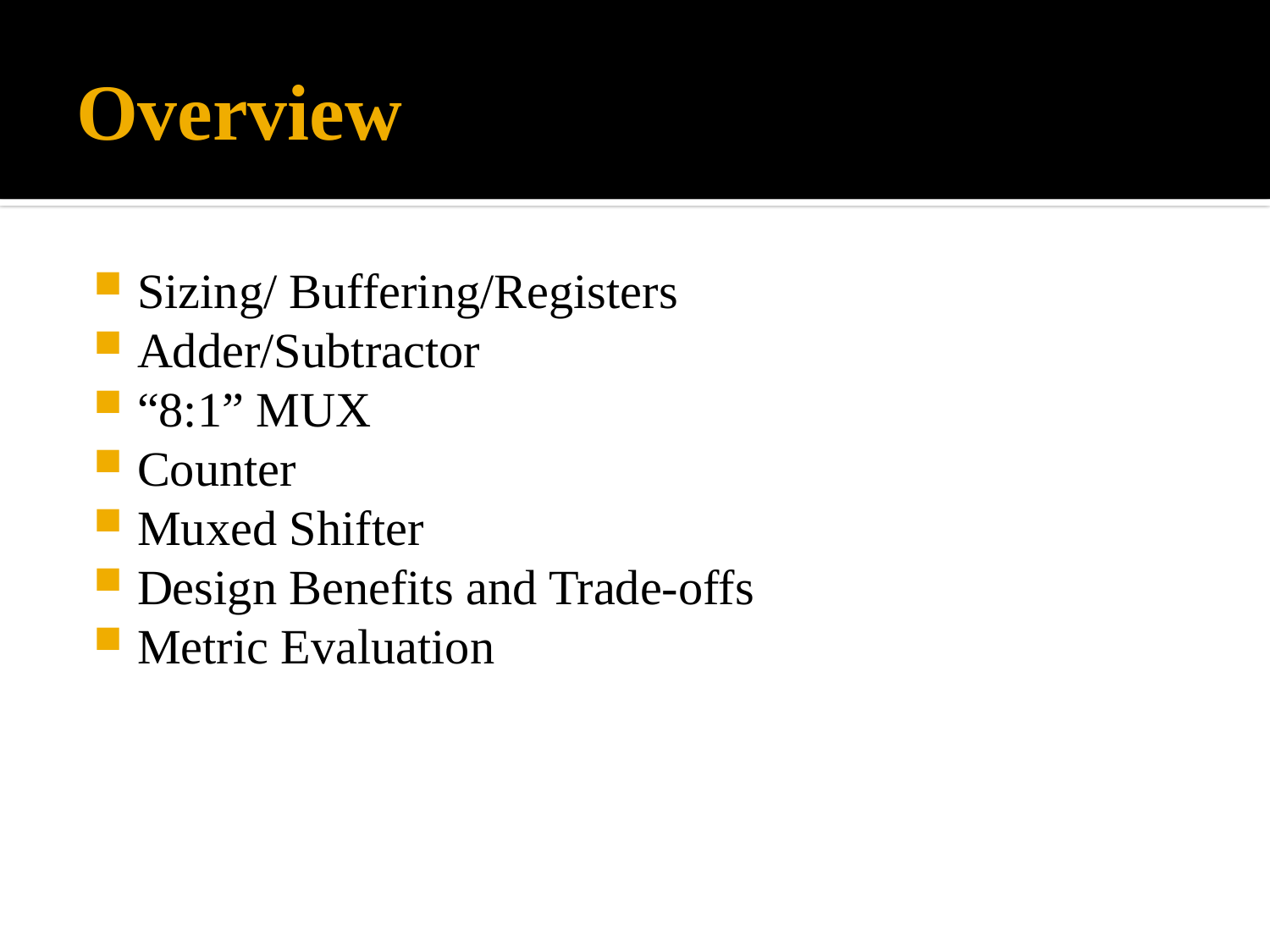

# Overview
Sizing/ Buffering/Registers
Adder/Subtractor
“8:1” MUX
Counter
Muxed Shifter
Design Benefits and Trade-offs
Metric Evaluation